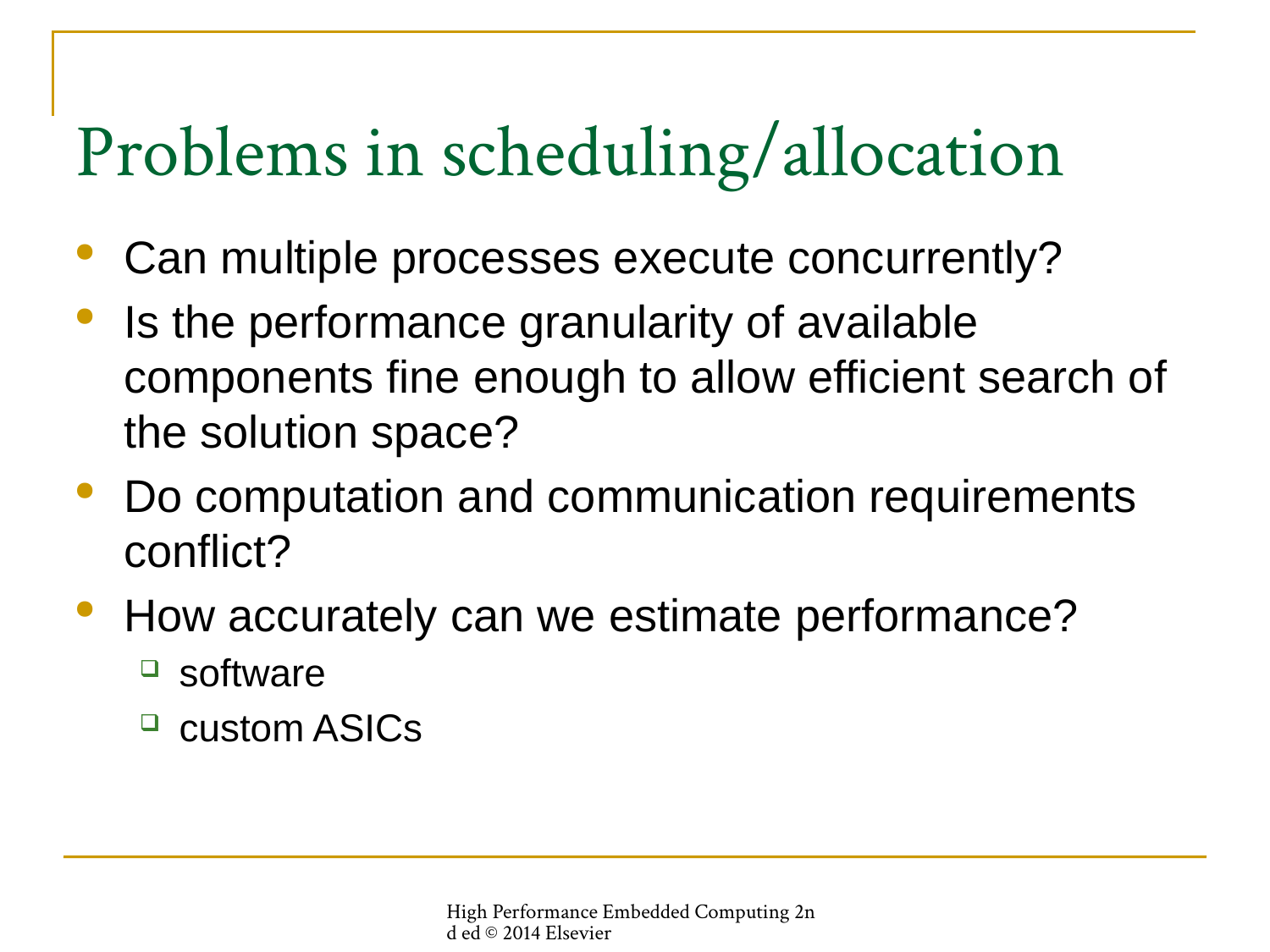

# Problems in scheduling/allocation
Can multiple processes execute concurrently?
Is the performance granularity of available components fine enough to allow efficient search of the solution space?
Do computation and communication requirements conflict?
How accurately can we estimate performance?
software
custom ASICs
High Performance Embedded Computing 2nd ed © 2014 Elsevier